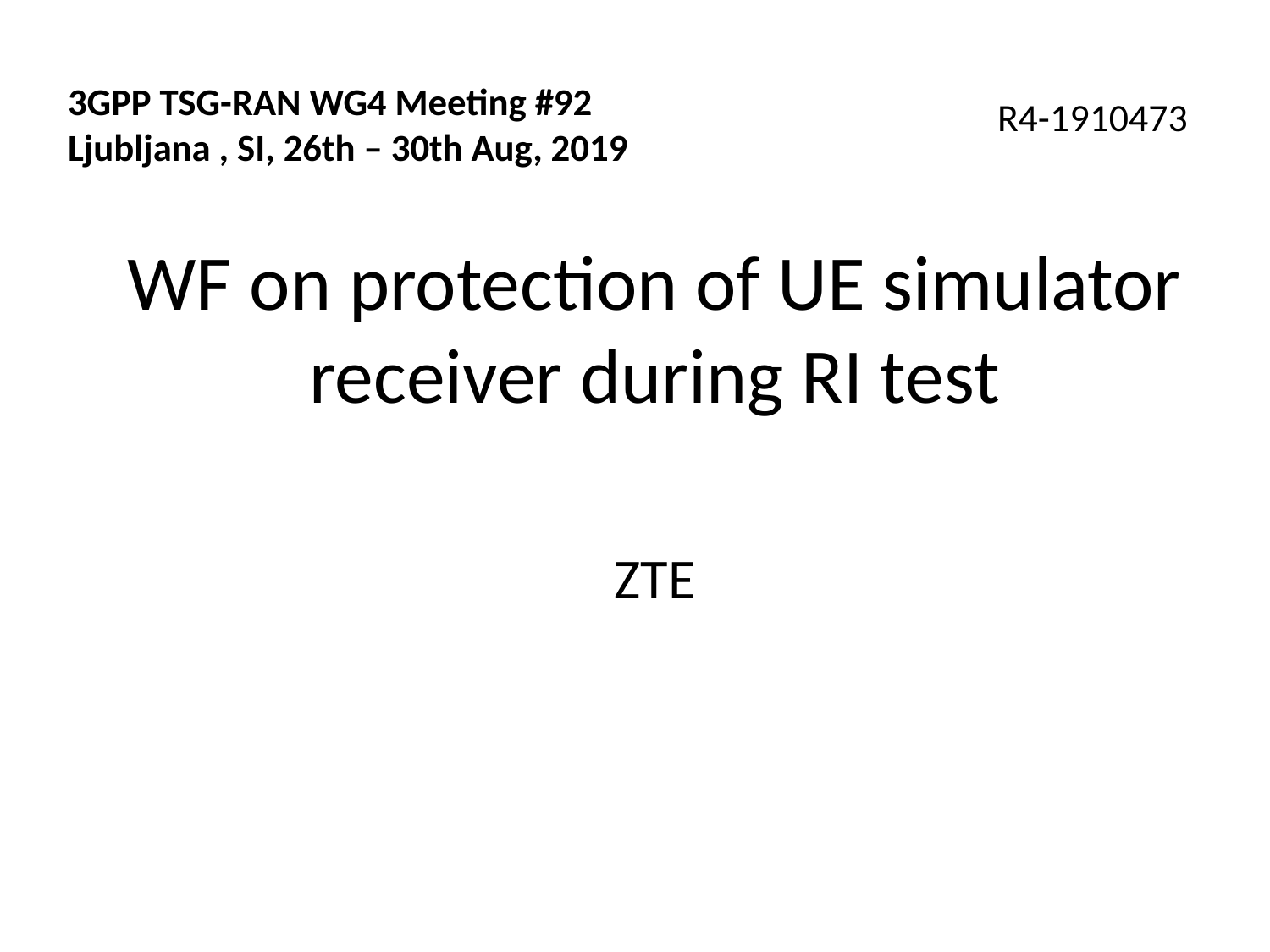

# 3GPP TSG-RAN WG4 Meeting #92 Ljubljana , SI, 26th – 30th Aug, 2019
R4-1910473
WF on protection of UE simulator receiver during RI test
ZTE